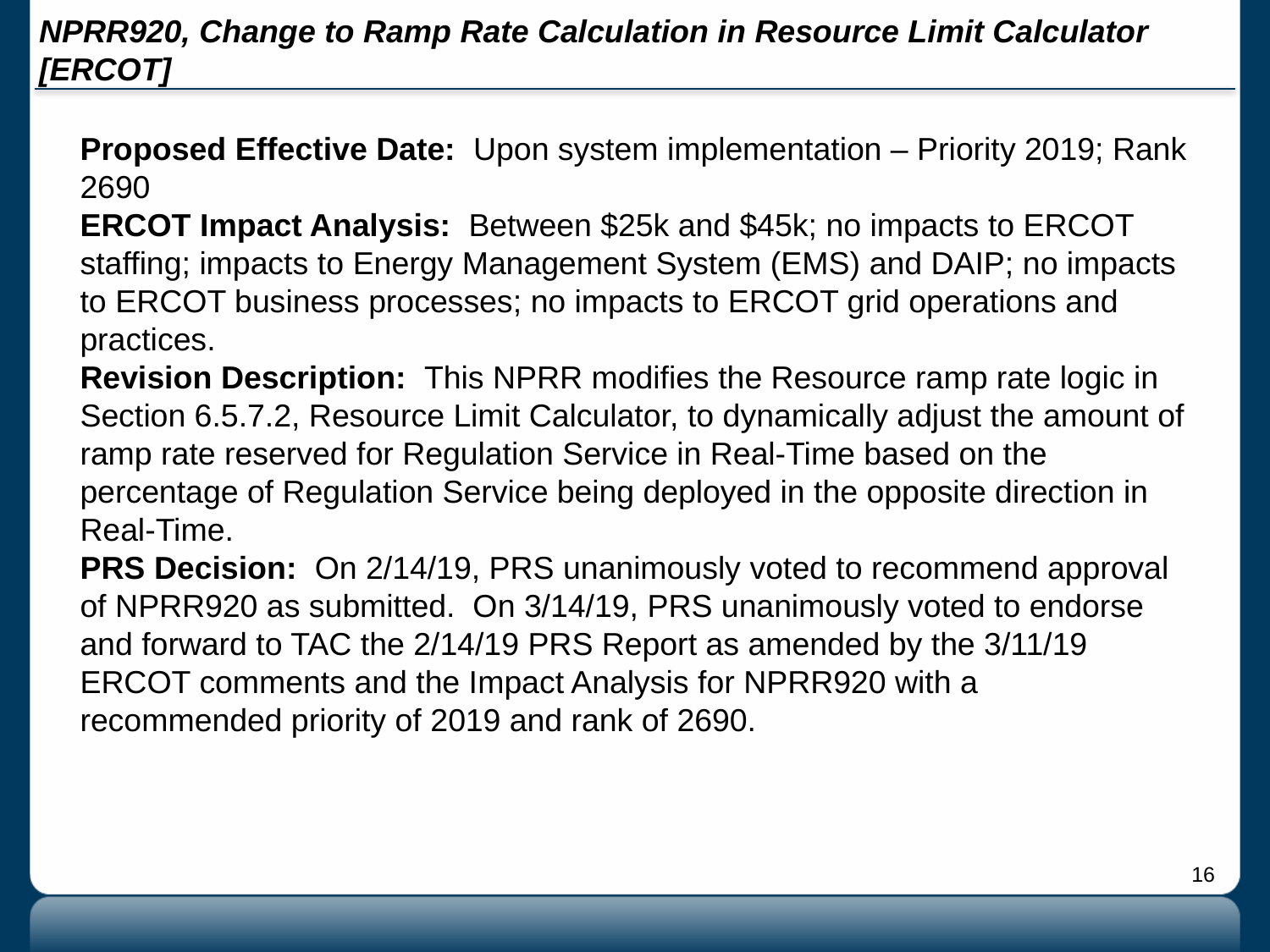

# NPRR920, Change to Ramp Rate Calculation in Resource Limit Calculator [ERCOT]
Proposed Effective Date:  Upon system implementation – Priority 2019; Rank 2690
ERCOT Impact Analysis:  Between $25k and $45k; no impacts to ERCOT staffing; impacts to Energy Management System (EMS) and DAIP; no impacts to ERCOT business processes; no impacts to ERCOT grid operations and practices.
Revision Description:  This NPRR modifies the Resource ramp rate logic in Section 6.5.7.2, Resource Limit Calculator, to dynamically adjust the amount of ramp rate reserved for Regulation Service in Real-Time based on the percentage of Regulation Service being deployed in the opposite direction in Real-Time.
PRS Decision:  On 2/14/19, PRS unanimously voted to recommend approval of NPRR920 as submitted.  On 3/14/19, PRS unanimously voted to endorse and forward to TAC the 2/14/19 PRS Report as amended by the 3/11/19 ERCOT comments and the Impact Analysis for NPRR920 with a recommended priority of 2019 and rank of 2690.